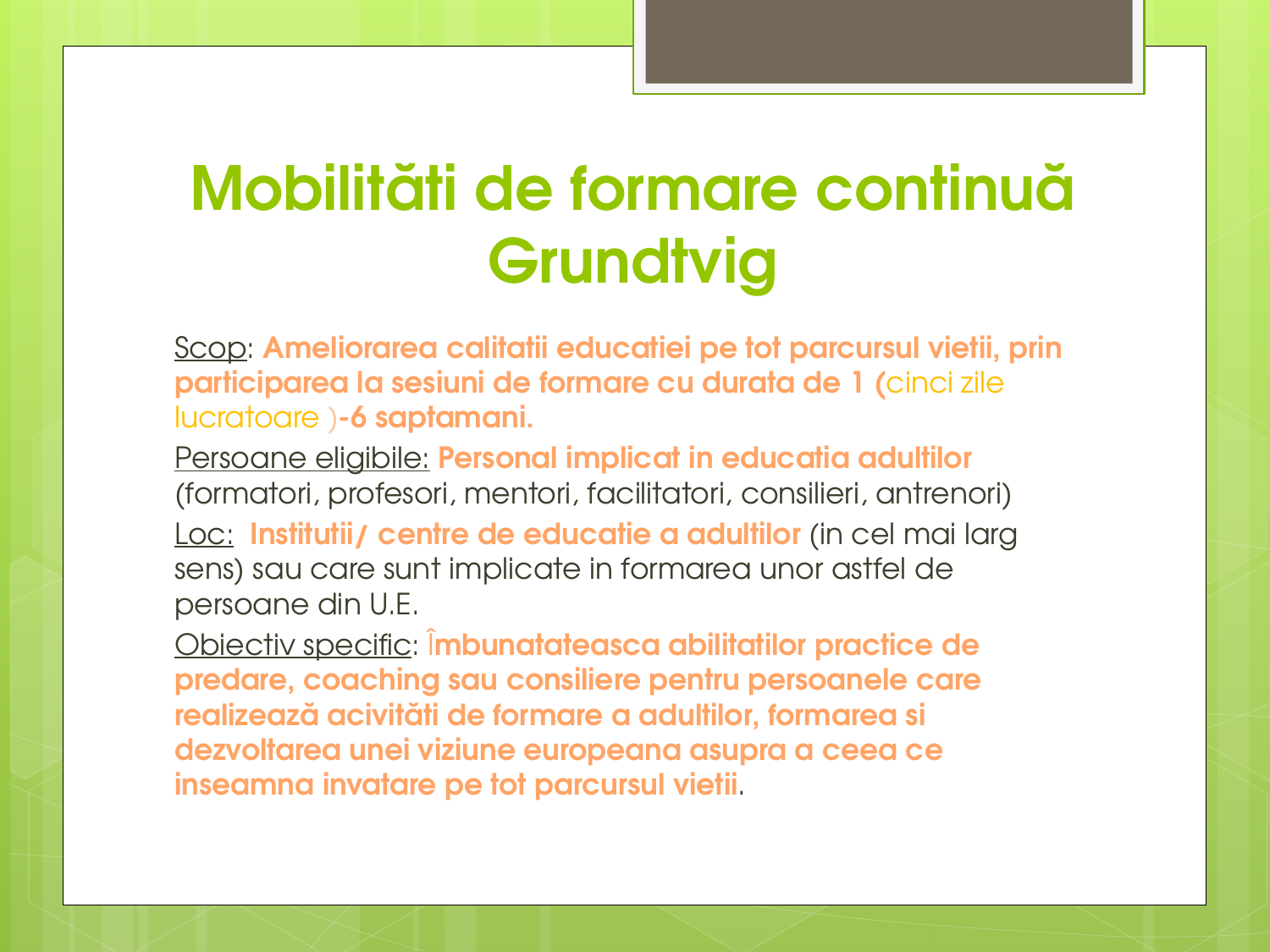

# Mobilităti de formare continuă Grundtvig
Scop: Ameliorarea calitatii educatiei pe tot parcursul vietii, prin participarea la sesiuni de formare cu durata de 1 (cinci zile lucratoare )-6 saptamani.
Persoane eligibile: Personal implicat in educatia adultilor (formatori, profesori, mentori, facilitatori, consilieri, antrenori)
Loc:  Institutii/ centre de educatie a adultilor (in cel mai larg sens) sau care sunt implicate in formarea unor astfel de persoane din U.E.
Obiectiv specific: Îmbunatateasca abilitatilor practice de predare, coaching sau consiliere pentru persoanele care realizează acivităti de formare a adultilor, formarea si dezvoltarea unei viziune europeana asupra a ceea ce inseamna invatare pe tot parcursul vietii.